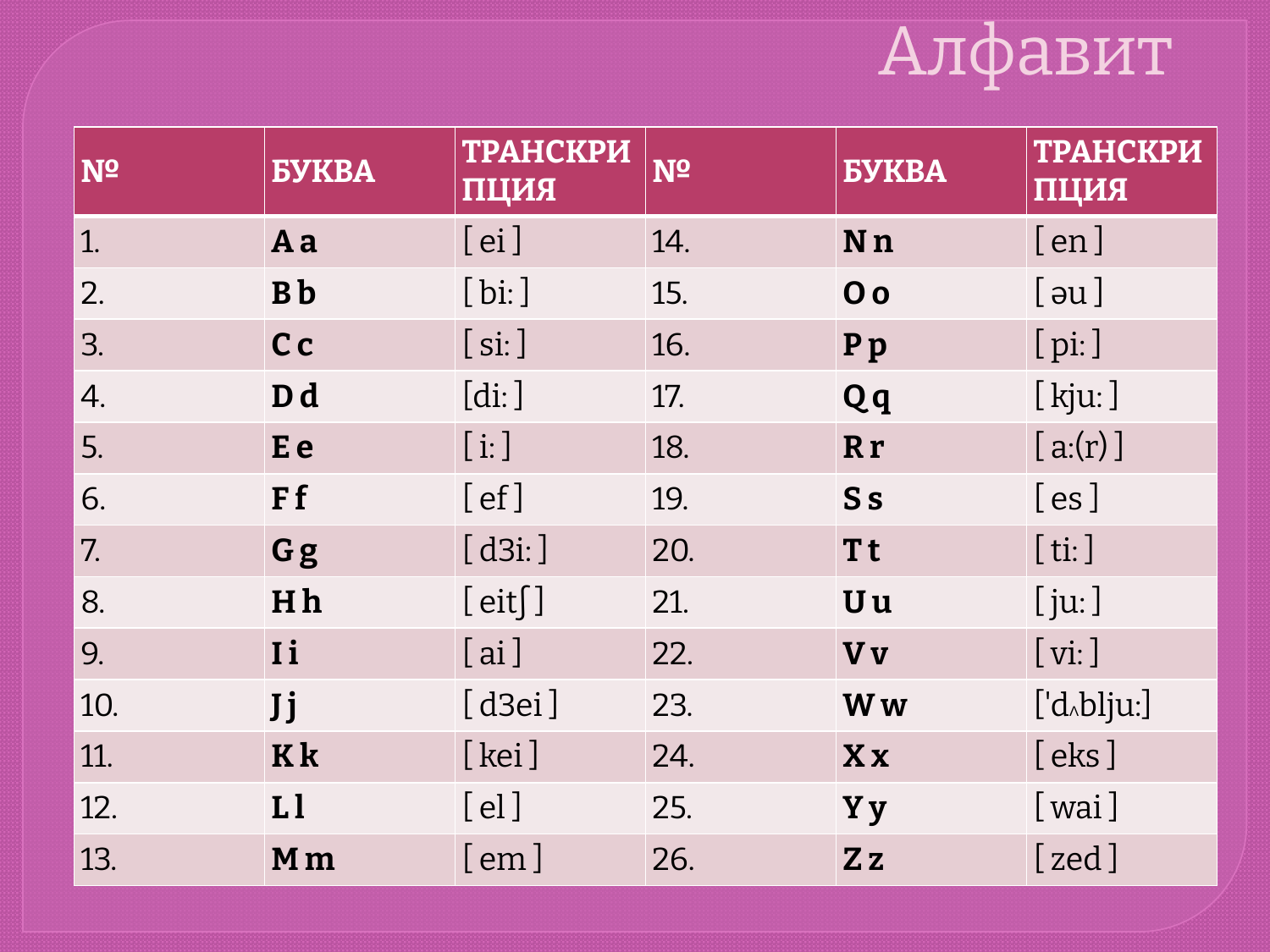

# Алфавит
| № | БУКВА | ТРАНСКРИПЦИЯ | № | БУКВА | ТРАНСКРИПЦИЯ |
| --- | --- | --- | --- | --- | --- |
| 1. | A a | [ ei ] | 14. | N n | [ en ] |
| 2. | B b | [ bi: ] | 15. | O o | [ əu ] |
| 3. | C c | [ si: ] | 16. | P p | [ pi: ] |
| 4. | D d | [di: ] | 17. | Q q | [ kju: ] |
| 5. | E e | [ i: ] | 18. | R r | [ a:(r) ] |
| 6. | F f | [ ef ] | 19. | S s | [ es ] |
| 7. | G g | [ d3i: ] | 20. | T t | [ ti: ] |
| 8. | H h | [ eit∫ ] | 21. | U u | [ ju: ] |
| 9. | I i | [ ai ] | 22. | V v | [ vi: ] |
| 10. | J j | [ d3ei ] | 23. | W w | ['dΛblju:] |
| 11. | K k | [ kei ] | 24. | X x | [ eks ] |
| 12. | L l | [ el ] | 25. | Y y | [ wai ] |
| 13. | M m | [ em ] | 26. | Z z | [ zed ] |